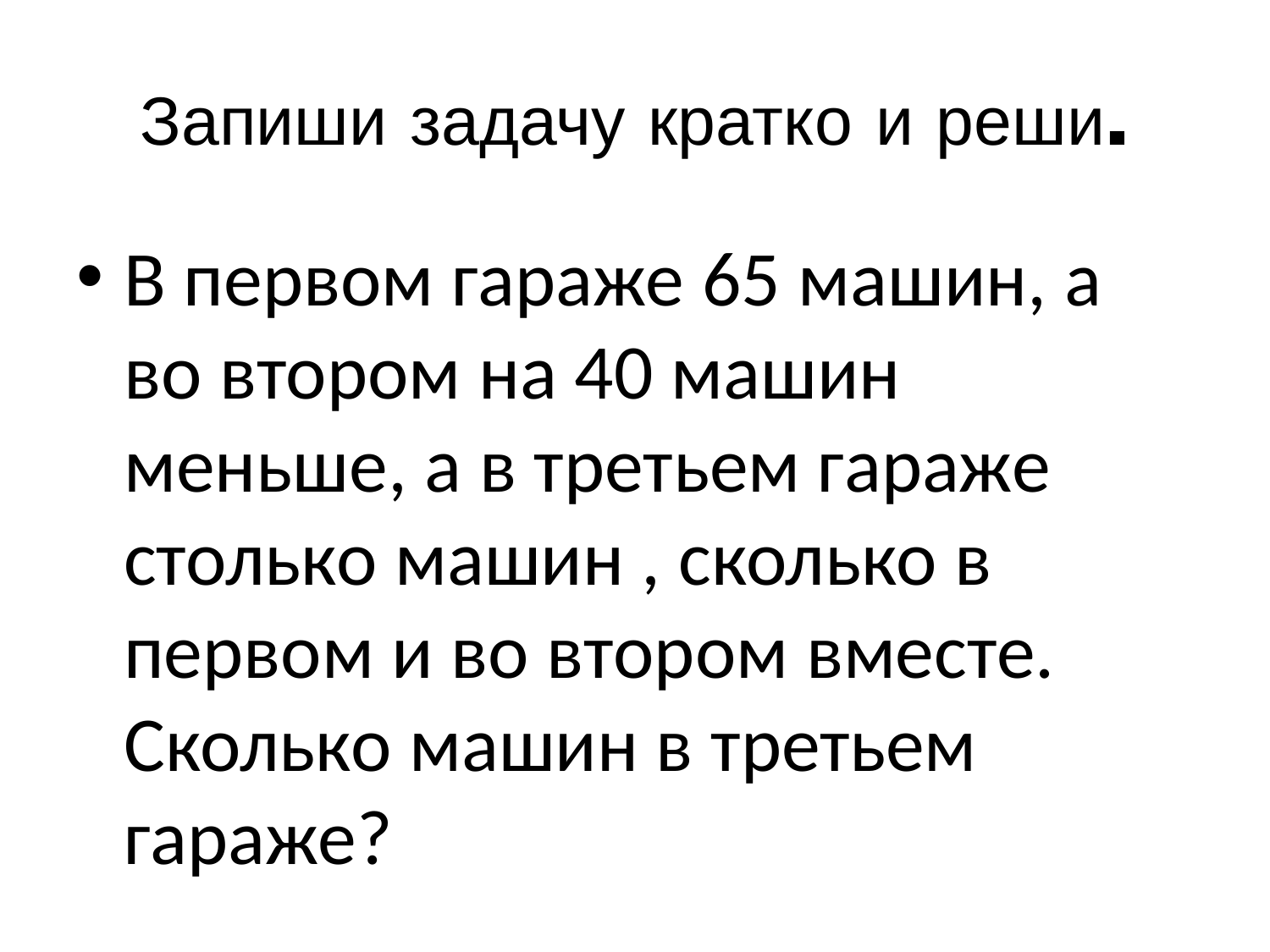

# Запиши задачу кратко и реши.
В первом гараже 65 машин, а во втором на 40 машин меньше, а в третьем гараже столько машин , сколько в первом и во втором вместе. Сколько машин в третьем гараже?